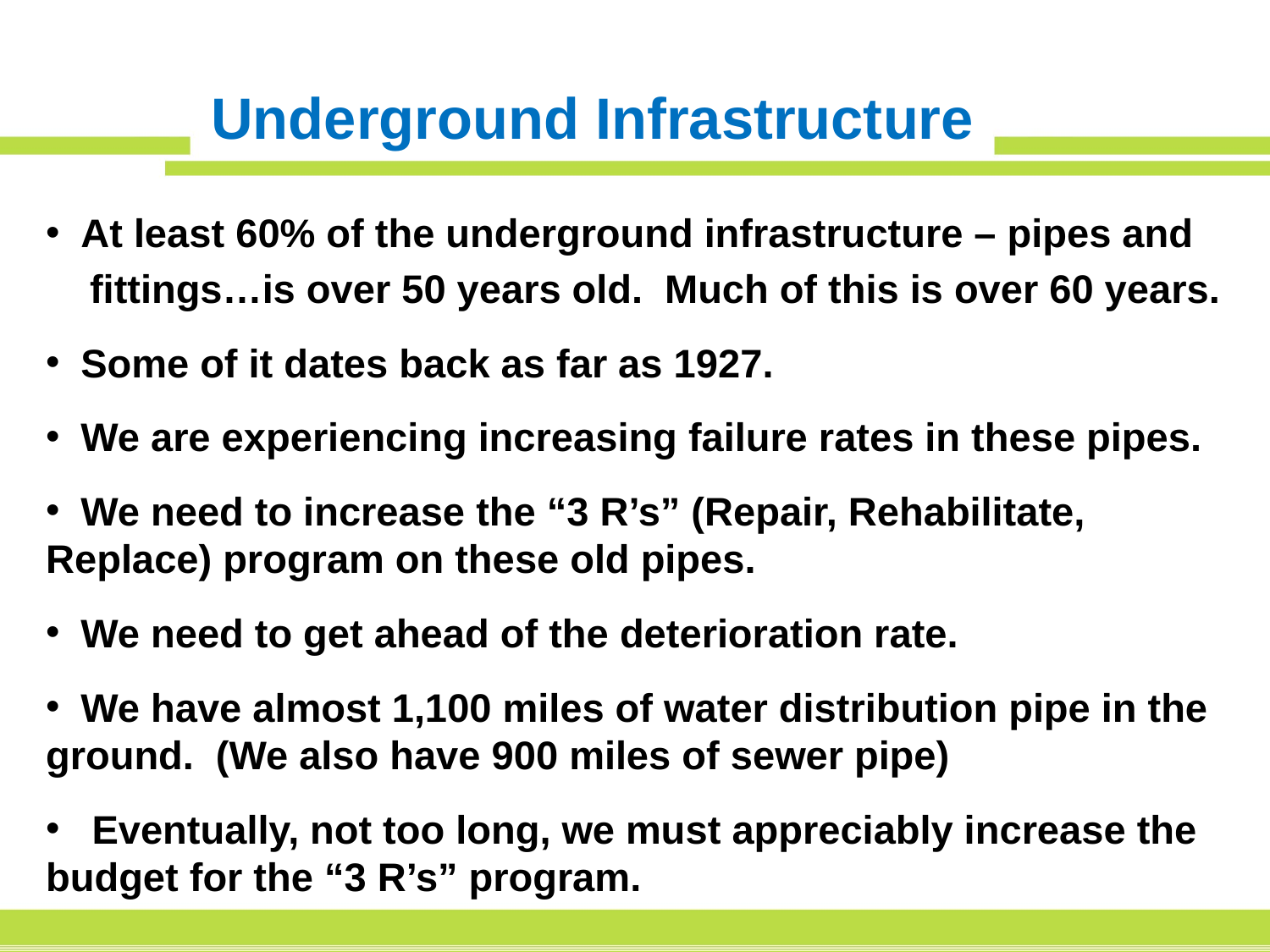

# Underground Infrastructure
  At least 60% of the underground infrastructure – pipes and
    fittings…is over 50 years old.  Much of this is over 60 years.

  Some of it dates back as far as 1927.

  We are experiencing increasing failure rates in these pipes.

  We need to increase the “3 R’s” (Repair, Rehabilitate, Replace) program on these old pipes.

  We need to get ahead of the deterioration rate.

  We have almost 1,100 miles of water distribution pipe in the ground.  (We also have 900 miles of sewer pipe)

   Eventually, not too long, we must appreciably increase the budget for the “3 R’s” program.